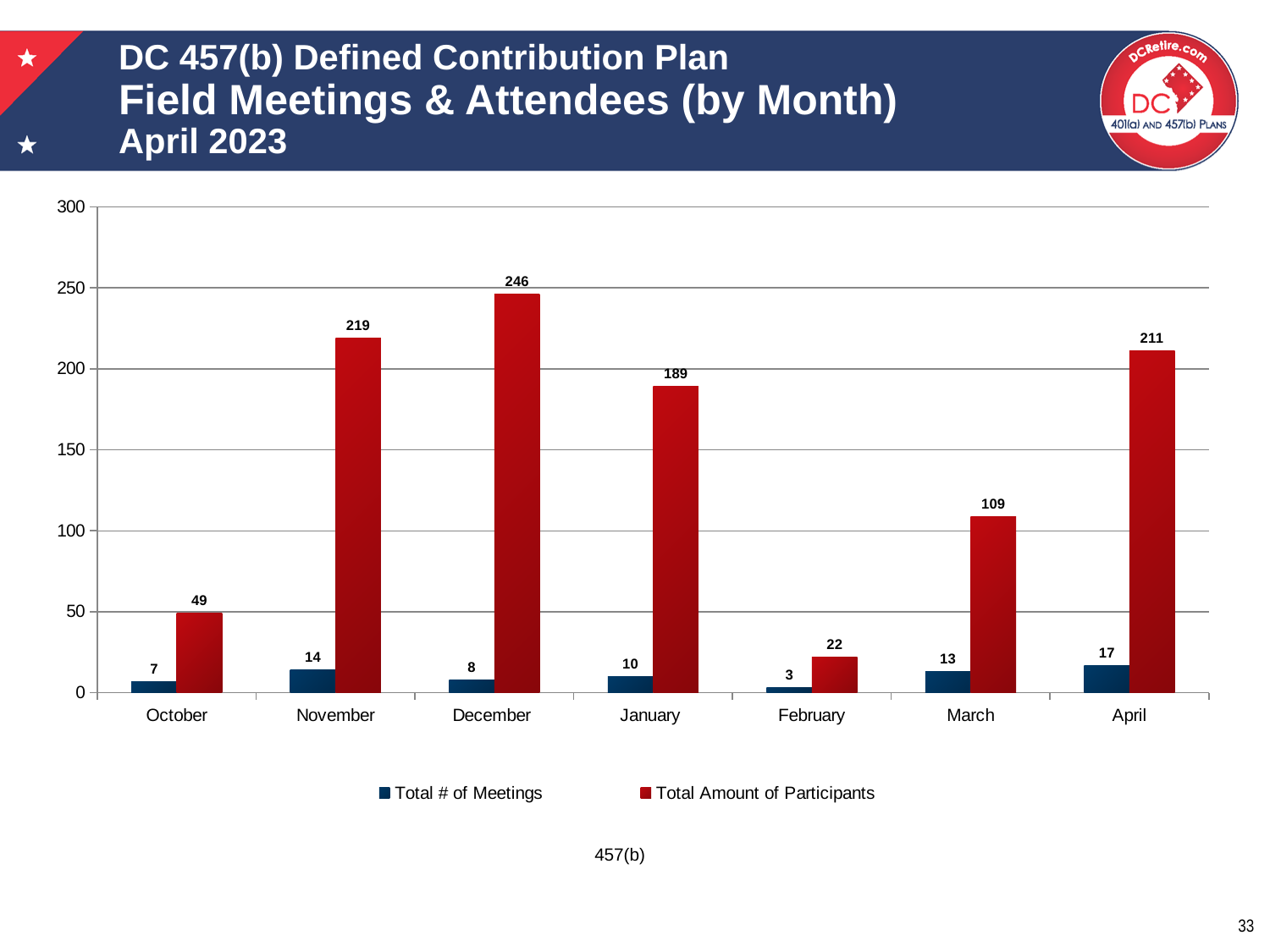

# DC 457(b) Defined Contribution Plan Field Meetings & Attendees (by Month) April 2023

### Chart

| Category | Total # of Meetings | Total Amount of Participants |
|---|---|---|
| October | 7.0 | 49.0 |
| November | 14.0 | 219.0 |
| December  | 8.0 | 246.0 |
| January  | 10.0 | 189.0 |
| February | 3.0 | 22.0 |
| March | 13.0 | 109.0 |
| April | 17.0 | 211.0 |
457(b)